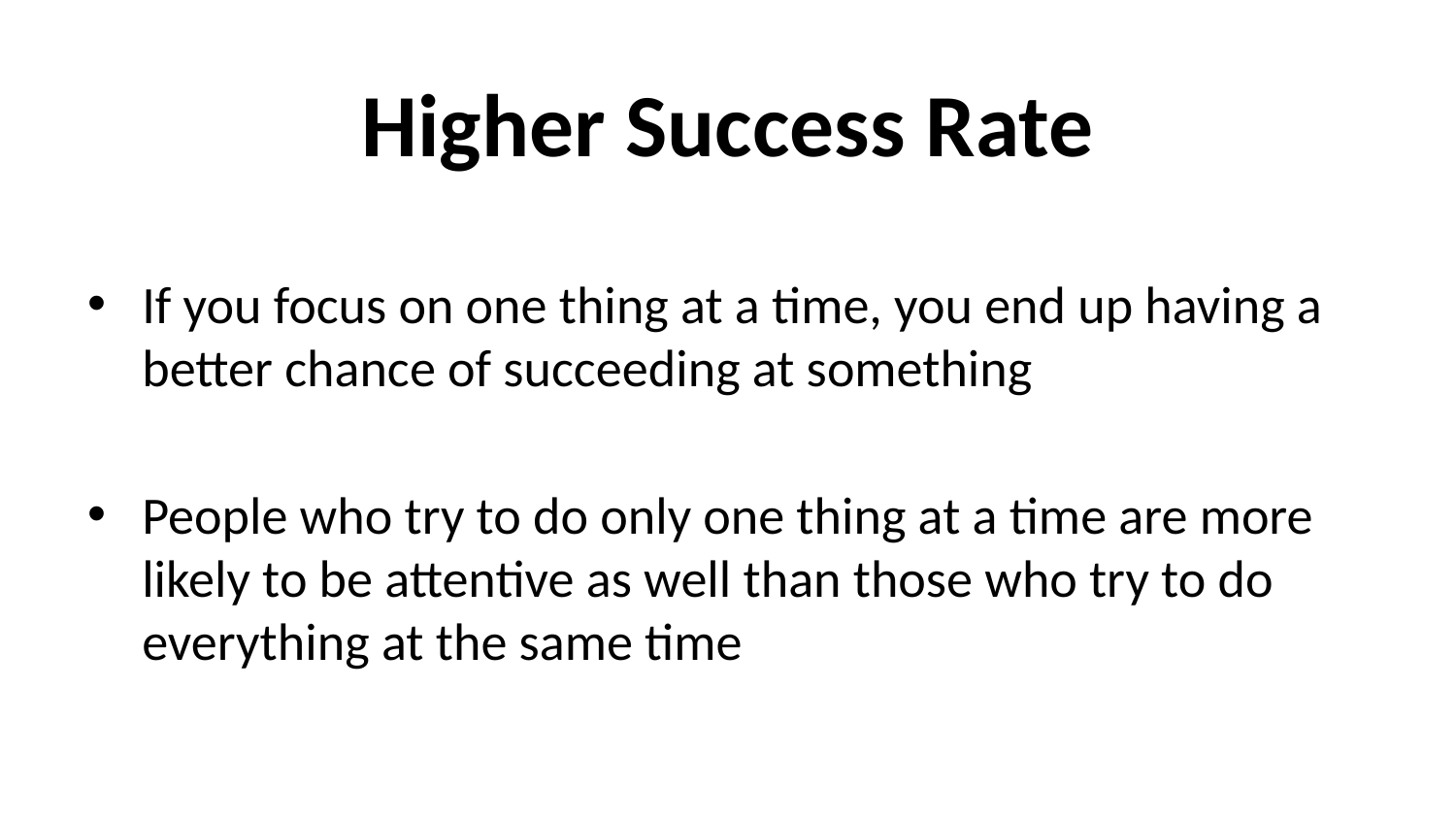

# Higher Success Rate
If you focus on one thing at a time, you end up having a better chance of succeeding at something

People who try to do only one thing at a time are more likely to be attentive as well than those who try to do everything at the same time